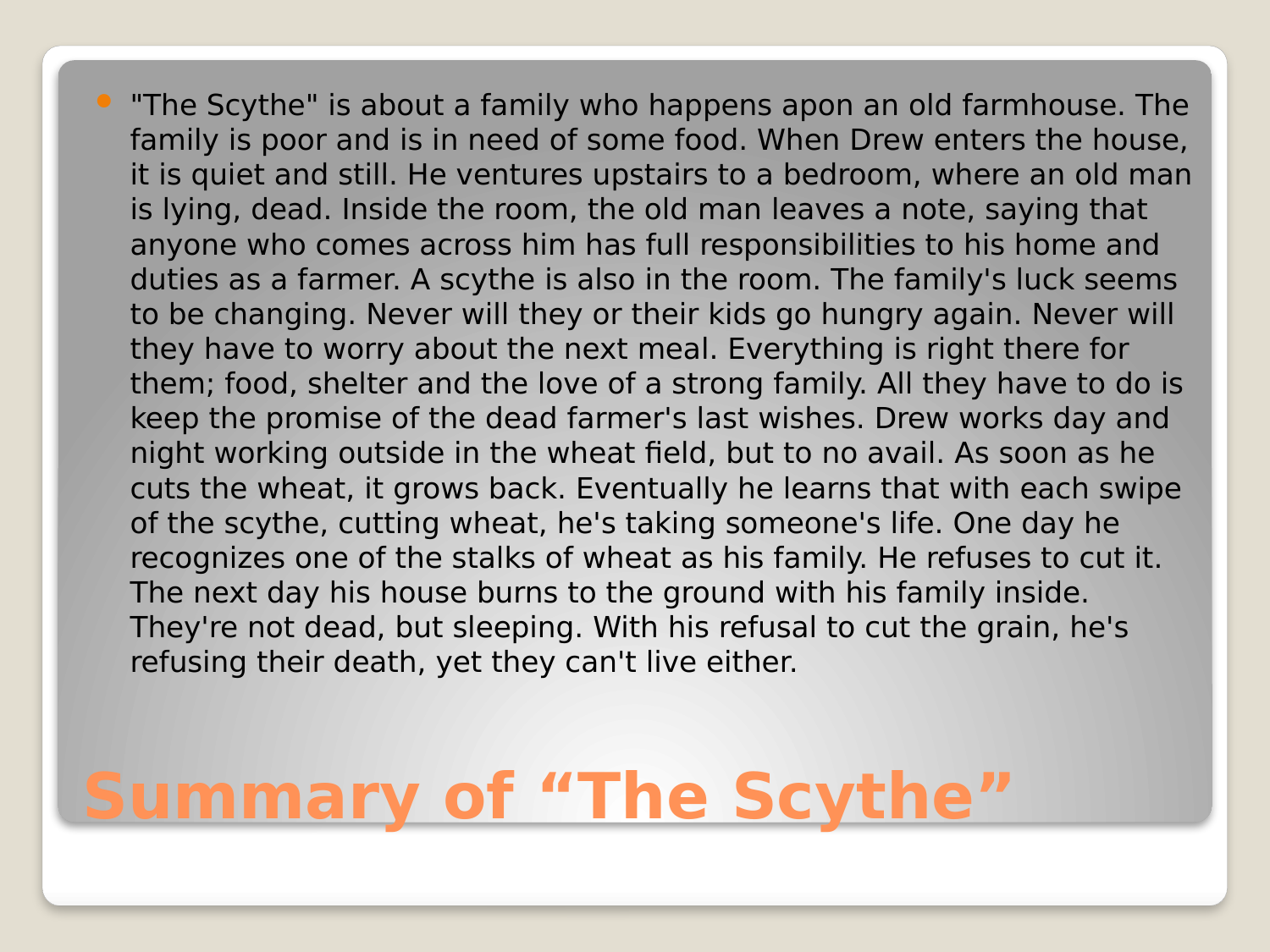

"The Scythe" is about a family who happens apon an old farmhouse. The family is poor and is in need of some food. When Drew enters the house, it is quiet and still. He ventures upstairs to a bedroom, where an old man is lying, dead. Inside the room, the old man leaves a note, saying that anyone who comes across him has full responsibilities to his home and duties as a farmer. A scythe is also in the room. The family's luck seems to be changing. Never will they or their kids go hungry again. Never will they have to worry about the next meal. Everything is right there for them; food, shelter and the love of a strong family. All they have to do is keep the promise of the dead farmer's last wishes. Drew works day and night working outside in the wheat field, but to no avail. As soon as he cuts the wheat, it grows back. Eventually he learns that with each swipe of the scythe, cutting wheat, he's taking someone's life. One day he recognizes one of the stalks of wheat as his family. He refuses to cut it. The next day his house burns to the ground with his family inside. They're not dead, but sleeping. With his refusal to cut the grain, he's refusing their death, yet they can't live either.
# Summary of “The Scythe”